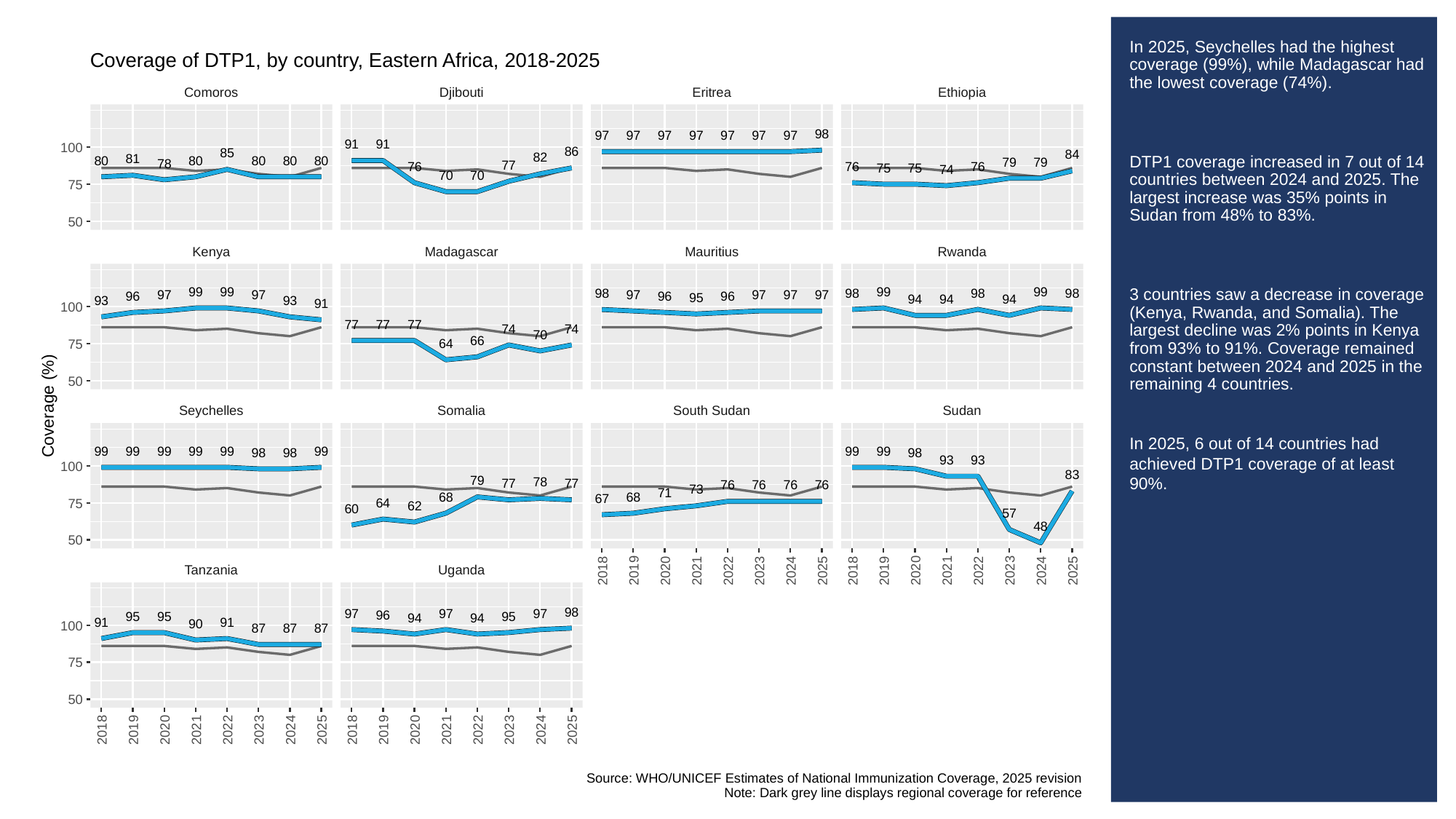

# In 2025, Seychelles had the highest coverage (99%), while Madagascar had the lowest coverage (74%).

DTP1 coverage increased in 7 out of 14 countries between 2024 and 2025. The largest increase was 35% points in Sudan from 48% to 83%.

3 countries saw a decrease in coverage (Kenya, Rwanda, and Somalia). The largest decline was 2% points in Kenya from 93% to 91%. Coverage remained constant between 2024 and 2025 in the remaining 4 countries.

In 2025, 6 out of 14 countries had achieved DTP1 coverage of at least 90%.

Coverage of DTP1, by country, Eastern Africa, 2018-2025
Comoros
Djibouti
Eritrea
Ethiopia

98
97
97
97
97
97
97
97
91
91
100
86

85
84

82
81
80
80
80
80
80
79
79
78
77

76
76
76
75
75
74

70
70

75

50

Kenya
Madagascar
Mauritius
Rwanda

99
99
99
99

98
98
98
98
97
97
97
97
97
97
96
96
96
95
94
94
94
93
93
91
100

77
77
77
74
74

70
66
64
75

50

Coverage (%)
Seychelles
Somalia
South Sudan
Sudan

99
99
99
99
99
99
99
99

98
98
98
93
93
100

83
79
78
77
77
76
76
76
76

73

71
68
68
67

64
75
62

60
57

48
50

Tanzania
Uganda
2018
2019
2020
2021
2022
2023
2024
2025
2018
2019
2020
2021
2022
2023
2024
2025

98
97
97
97
96
95
95
95
94
94
91
91
90
100
87
87
87

75

50

2018
2019
2020
2021
2022
2023
2024
2025
2018
2019
2020
2021
2022
2023
2024
2025
Source: WHO/UNICEF Estimates of National Immunization Coverage, 2025 revision
Note: Dark grey line displays regional coverage for reference